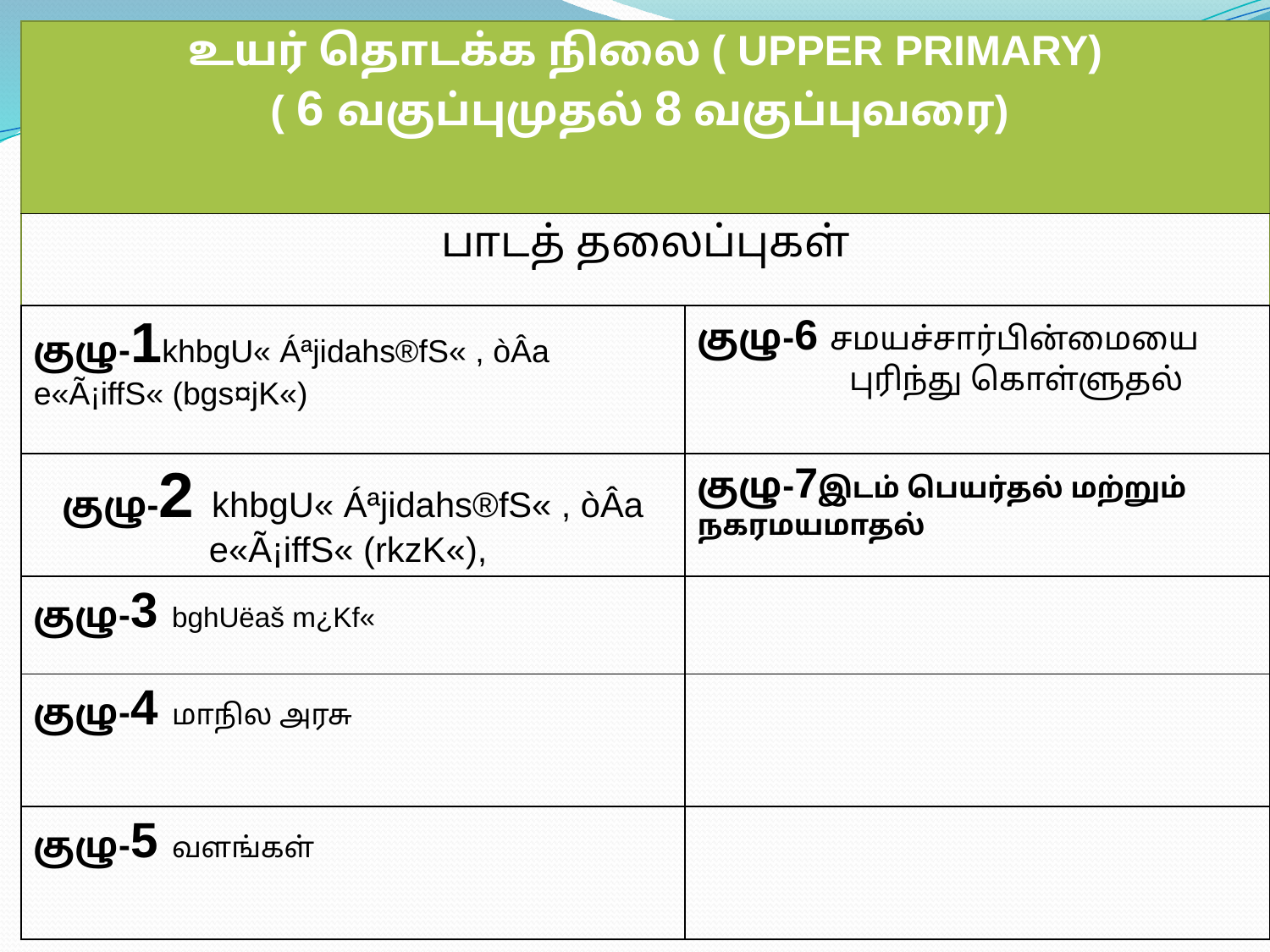

| உயர் தொடக்க நிலை ( UPPER PRIMARY) ( 6 வகுப்புமுதல் 8 வகுப்புவரை) |  |
| --- | --- |
| பாடத் தலைப்புகள் |  |
| குழு-1khbgU« Áªjidahs®fS« , òÂa e«Ã¡iffS« (bgs¤jK«) | குழு-6 சமயச்சார்பின்மையை புரிந்து கொள்ளுதல் |
| குழு-2 khbgU« Áªjidahs®fS« , òÂa e«Ã¡iffS« (rkzK«), | குழு-7இடம் பெயர்தல் மற்றும் நகரமயமாதல் |
| குழு-3 bghUëaš m¿Kf« |  |
| குழு-4 மாநில அரசு |  |
| குழு-5 வளங்கள் |  |